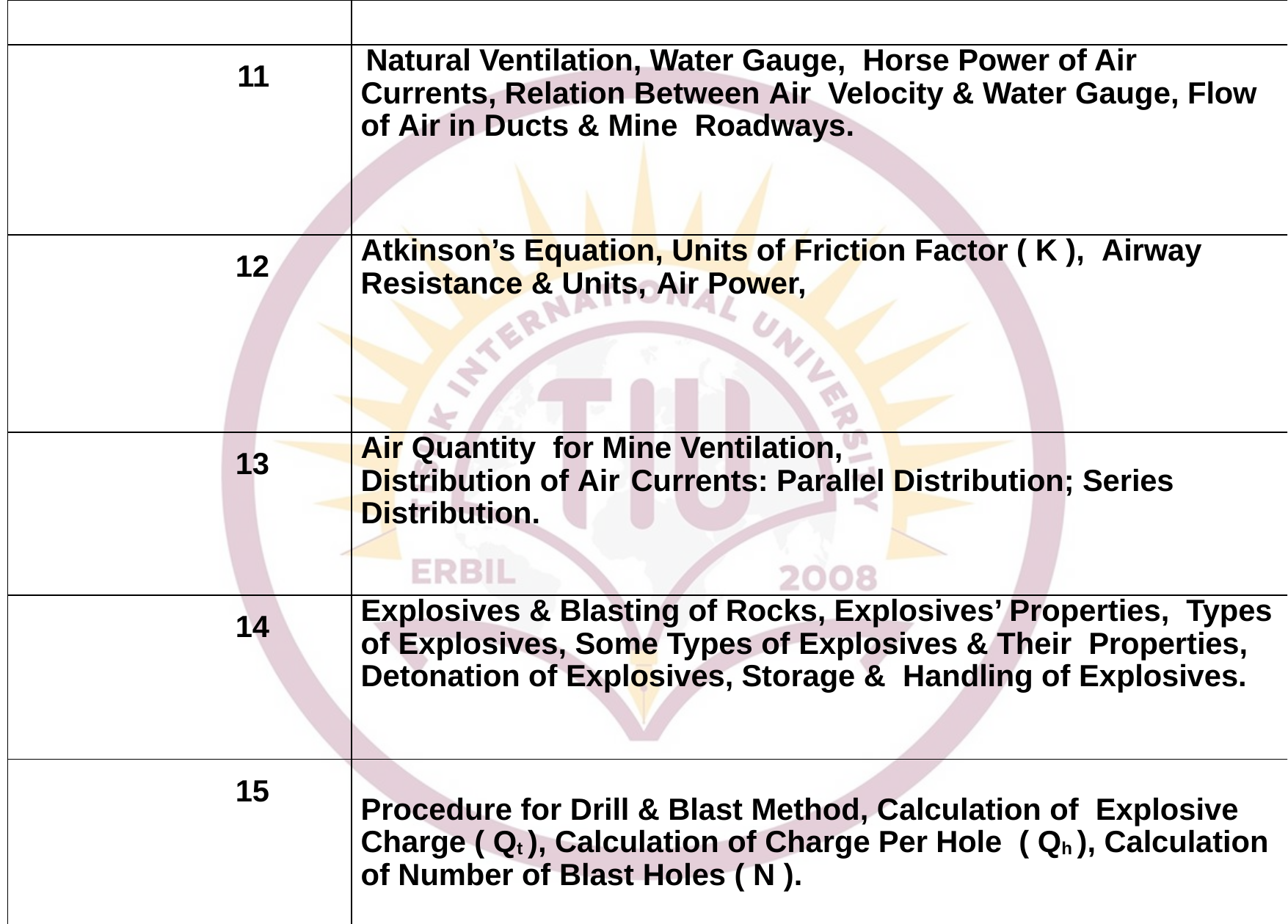

|  |  |
| --- | --- |
| 11 | Natural Ventilation, Water Gauge, Horse Power of Air Currents, Relation Between Air Velocity & Water Gauge, Flow of Air in Ducts & Mine Roadways. |
| 12 | Atkinson’s Equation, Units of Friction Factor ( K ), Airway Resistance & Units, Air Power, |
| 13 | Air Quantity for Mine Ventilation, Distribution of Air Currents: Parallel Distribution; Series Distribution. |
| 14 | Explosives & Blasting of Rocks, Explosives’ Properties, Types of Explosives, Some Types of Explosives & Their Properties, Detonation of Explosives, Storage & Handling of Explosives. |
| 15 | Procedure for Drill & Blast Method, Calculation of Explosive Charge ( Qt ), Calculation of Charge Per Hole ( Qh ), Calculation of Number of Blast Holes ( N ). |